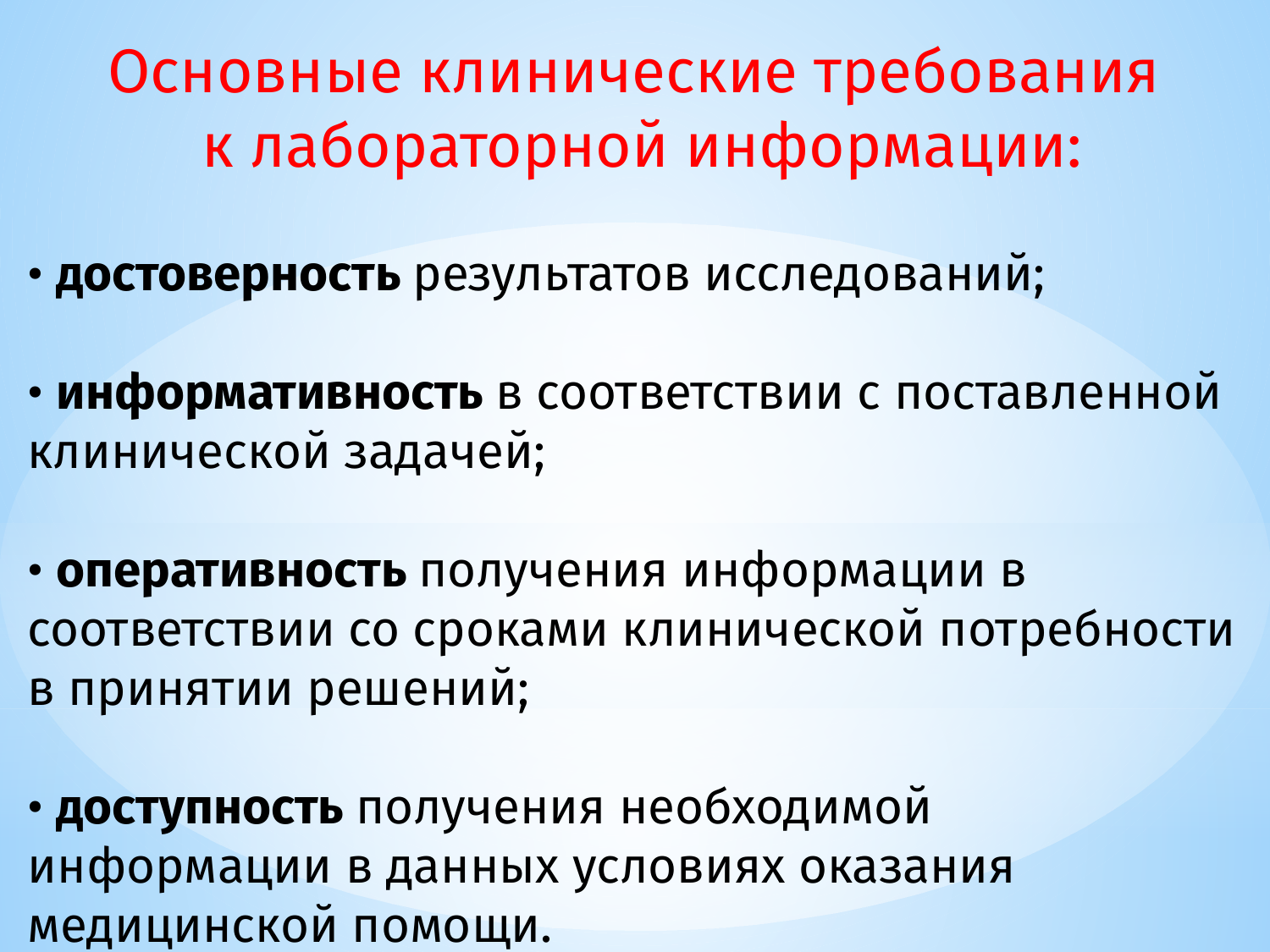

Основные клинические требования
к лабораторной информации:
• достоверность результатов исследований;

• информативность в соответствии с поставленной клинической задачей;

• оперативность получения информации в соответствии со сроками клинической потребности в принятии решений;

• доступность получения необходимой информации в данных условиях оказания медицинской помощи.